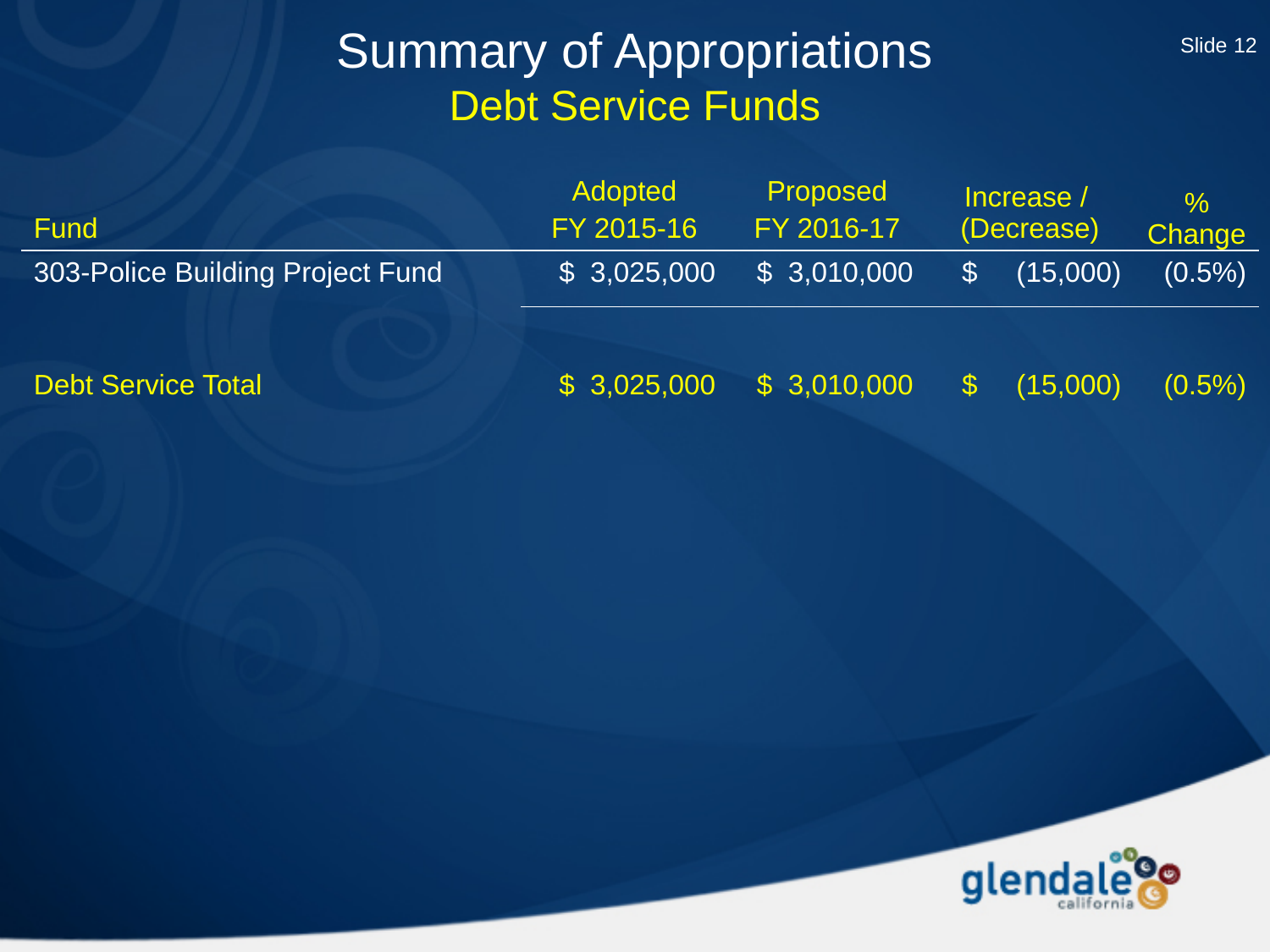

Slide 12
# Summary of Appropriations Debt Service Funds
| Fund | Adopted FY 2015-16 | Proposed FY 2016-17 | Increase / (Decrease) | % Change |
| --- | --- | --- | --- | --- |
| 303-Police Building Project Fund | $ 3,025,000 | $ 3,010,000 | $ (15,000) | (0.5%) |
|  |  |  |  |  |
| Debt Service Total | $ 3,025,000 | $ 3,010,000 | $ (15,000) | (0.5%) |